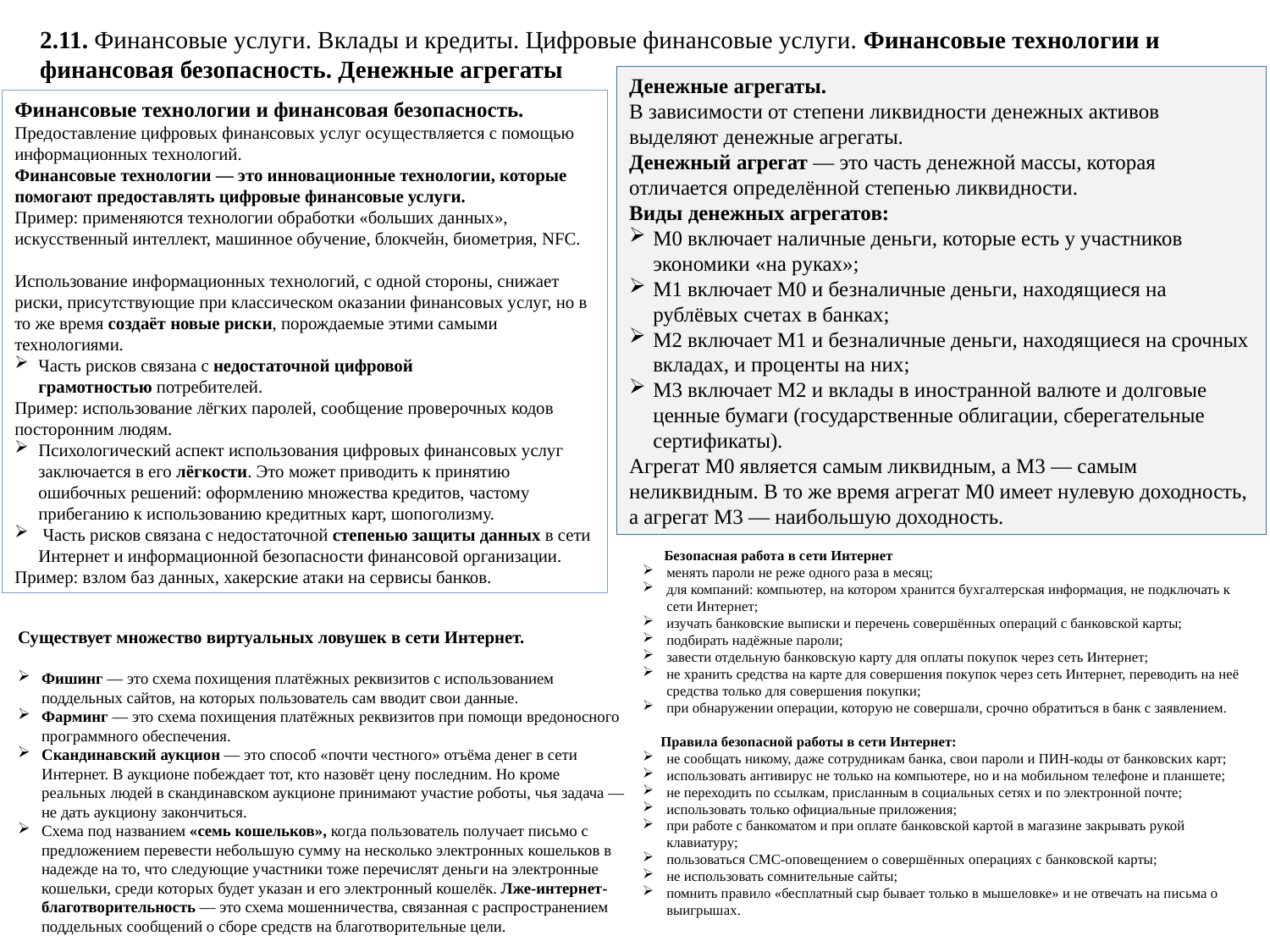

2.11. Финансовые услуги. Вклады и кредиты. Цифровые финансовые услуги. Финансовые технологии и финансовая безопасность. Денежные агрегаты
Денежные агрегаты.
В зависимости от степени ликвидности денежных активов выделяют денежные агрегаты.
Денежный агрегат — это часть денежной массы, которая отличается определённой степенью ликвидности.
Виды денежных агрегатов:
М0 включает наличные деньги, которые есть у участников экономики «на руках»;
М1 включает М0 и безналичные деньги, находящиеся на рублёвых счетах в банках;
М2 включает М1 и безналичные деньги, находящиеся на срочных вкладах, и проценты на них;
М3 включает М2 и вклады в иностранной валюте и долговые ценные бумаги (государственные облигации, сберегательные сертификаты).
Агрегат М0 является самым ликвидным, а М3 — самым неликвидным. В то же время агрегат М0 имеет нулевую доходность, а агрегат М3 — наибольшую доходность.
Финансовые технологии и финансовая безопасность.
Предоставление цифровых финансовых услуг осуществляется с помощью информационных технологий.
Финансовые технологии — это инновационные технологии, которые помогают предоставлять цифровые финансовые услуги.
Пример: применяются технологии обработки «больших данных», искусственный интеллект, машинное обучение, блокчейн, биометрия, NFC.

Использование информационных технологий, с одной стороны, снижает риски, присутствующие при классическом оказании финансовых услуг, но в то же время создаёт новые риски, порождаемые этими самыми технологиями.
Часть рисков связана с недостаточной цифровой грамотностью потребителей.
Пример: использование лёгких паролей, сообщение проверочных кодов посторонним людям.
Психологический аспект использования цифровых финансовых услуг заключается в его лёгкости. Это может приводить к принятию ошибочных решений: оформлению множества кредитов, частому прибеганию к использованию кредитных карт, шопоголизму.
 Часть рисков связана с недостаточной степенью защиты данных в сети Интернет и информационной безопасности финансовой организации.
Пример: взлом баз данных, хакерские атаки на сервисы банков.
Банковский вклад (депозит) — это денежные средства, размещённые гражданином в банке на определённый срок или бессрочно и под определённый процент.
Вклад помогает сберечь и приумножить деньги, защитив их от обесценивания.
Выделяют следующие виды вкладов:
срочные (на определённый срок);
до востребования (без определённого срока);
накопительные (с возможностью пополнять вклад).
      Безопасная работа в сети Интернет
менять пароли не реже одного раза в месяц;
для компаний: компьютер, на котором хранится бухгалтерская информация, не подключать к сети Интернет;
изучать банковские выписки и перечень совершённых операций с банковской карты;
подбирать надёжные пароли;
завести отдельную банковскую карту для оплаты покупок через сеть Интернет;
не хранить средства на карте для совершения покупок через сеть Интернет, переводить на неё средства только для совершения покупки;
при обнаружении операции, которую не совершали, срочно обратиться в банк с заявлением.

     Правила безопасной работы в сети Интернет:
не сообщать никому, даже сотрудникам банка, свои пароли и ПИН-коды от банковских карт;
использовать антивирус не только на компьютере, но и на мобильном телефоне и планшете;
не переходить по ссылкам, присланным в социальных сетях и по электронной почте;
использовать только официальные приложения;
при работе с банкоматом и при оплате банковской картой в магазине закрывать рукой клавиатуру;
пользоваться СМС-оповещением о совершённых операциях с банковской карты;
не использовать сомнительные сайты;
помнить правило «бесплатный сыр бывает только в мышеловке» и не отвечать на письма о выигрышах.
Существует множество виртуальных ловушек в сети Интернет.

Фишинг — это схема похищения платёжных реквизитов с использованием поддельных сайтов, на которых пользователь сам вводит свои данные.
Фарминг — это схема похищения платёжных реквизитов при помощи вредоносного программного обеспечения.
Скандинавский аукцион — это способ «почти честного» отъёма денег в сети Интернет. В аукционе побеждает тот, кто назовёт цену последним. Но кроме реальных людей в скандинавском аукционе принимают участие роботы, чья задача — не дать аукциону закончиться.
Схема под названием «семь кошельков», когда пользователь получает письмо с предложением перевести небольшую сумму на несколько электронных кошельков в надежде на то, что следующие участники тоже перечислят деньги на электронные кошельки, среди которых будет указан и его электронный кошелёк. Лже-интернет-благотворительность — это схема мошенничества, связанная с распространением поддельных сообщений о сборе средств на благотворительные цели.